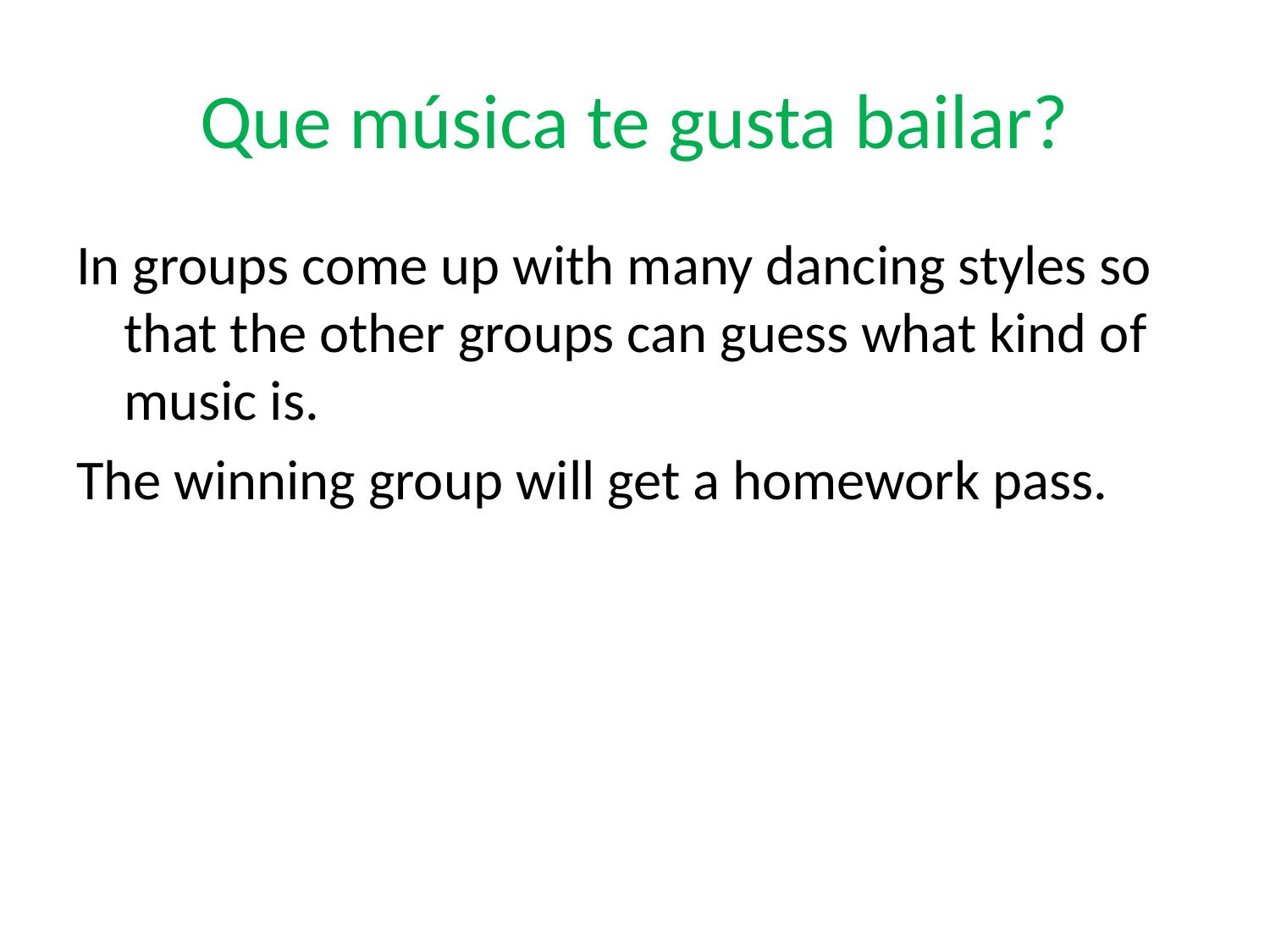

# Que música te gusta bailar?
In groups come up with many dancing styles so that the other groups can guess what kind of music is.
The winning group will get a homework pass.